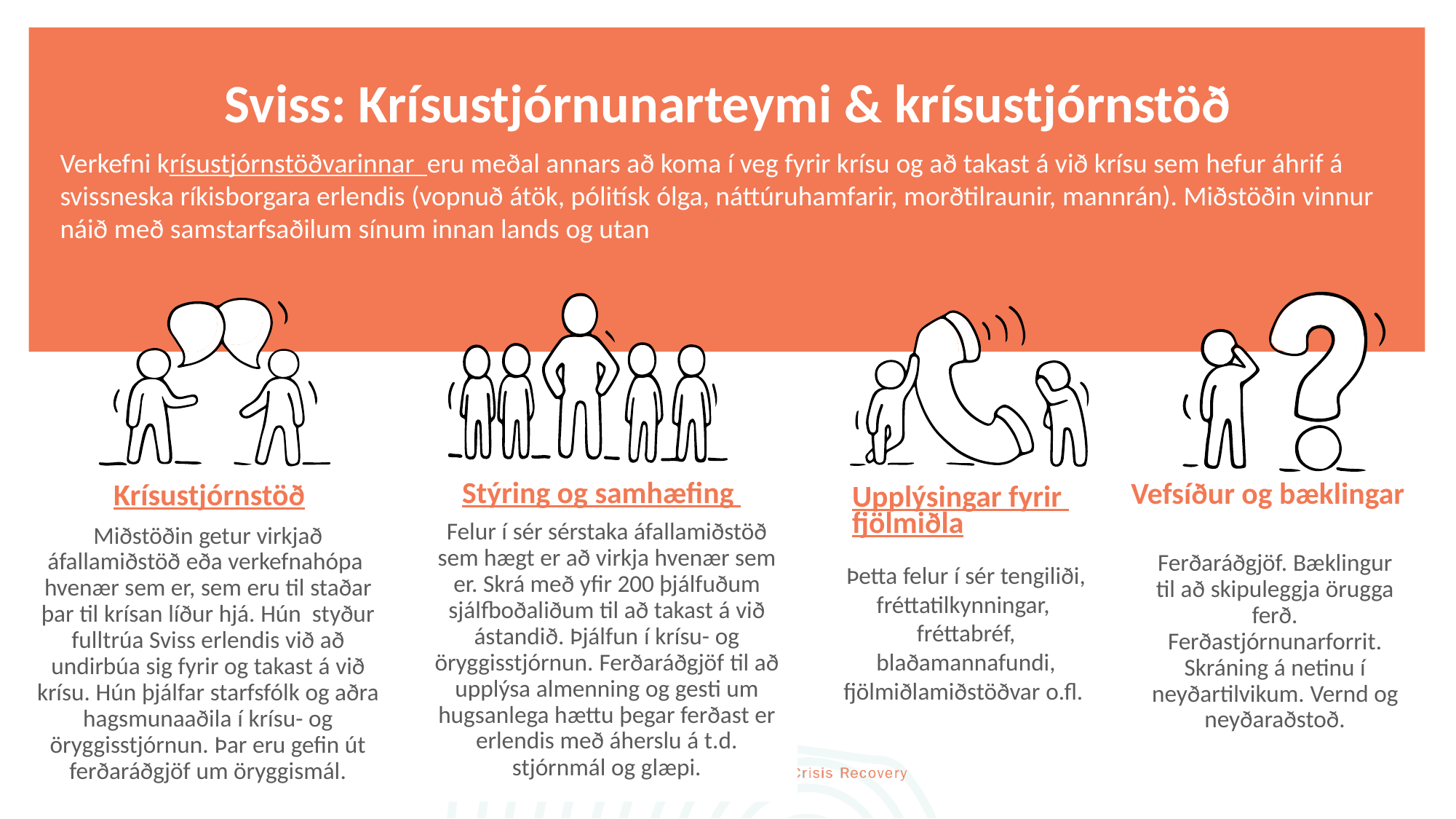

Sviss: Krísustjórnunarteymi & krísustjórnstöð
Verkefni krísustjórnstöðvarinnar  eru meðal annars að koma í veg fyrir krísu og að takast á við krísu sem hefur áhrif á svissneska ríkisborgara erlendis (vopnuð átök, pólitísk ólga, náttúruhamfarir, morðtilraunir, mannrán). Miðstöðin vinnur náið með samstarfsaðilum sínum innan lands og utan

Krísustjórnstöð
Stýring og samhæfing
Vefsíður og bæklingar
Upplýsingar fyrir fjölmiðla
Felur í sér sérstaka áfallamiðstöð sem hægt er að virkja hvenær sem er. Skrá með yfir 200 þjálfuðum sjálfboðaliðum til að takast á við ástandið. Þjálfun í krísu- og öryggisstjórnun. Ferðaráðgjöf til að upplýsa almenning og gesti um hugsanlega hættu þegar ferðast er erlendis með áherslu á t.d. stjórnmál og glæpi.
Miðstöðin getur virkjað áfallamiðstöð eða verkefnahópa  hvenær sem er, sem eru til staðar þar til krísan líður hjá. Hún  styður fulltrúa Sviss erlendis við að undirbúa sig fyrir og takast á við krísu. Hún þjálfar starfsfólk og aðra hagsmunaaðila í krísu- og öryggisstjórnun. Þar eru gefin út ferðaráðgjöf um öryggismál.
Ferðaráðgjöf. Bæklingur til að skipuleggja örugga ferð. Ferðastjórnunarforrit. Skráning á netinu í neyðartilvikum. Vernd og neyðaraðstoð.
Þetta felur í sér tengiliði, fréttatilkynningar,  fréttabréf, blaðamannafundi, fjölmiðlamiðstöðvar o.fl.